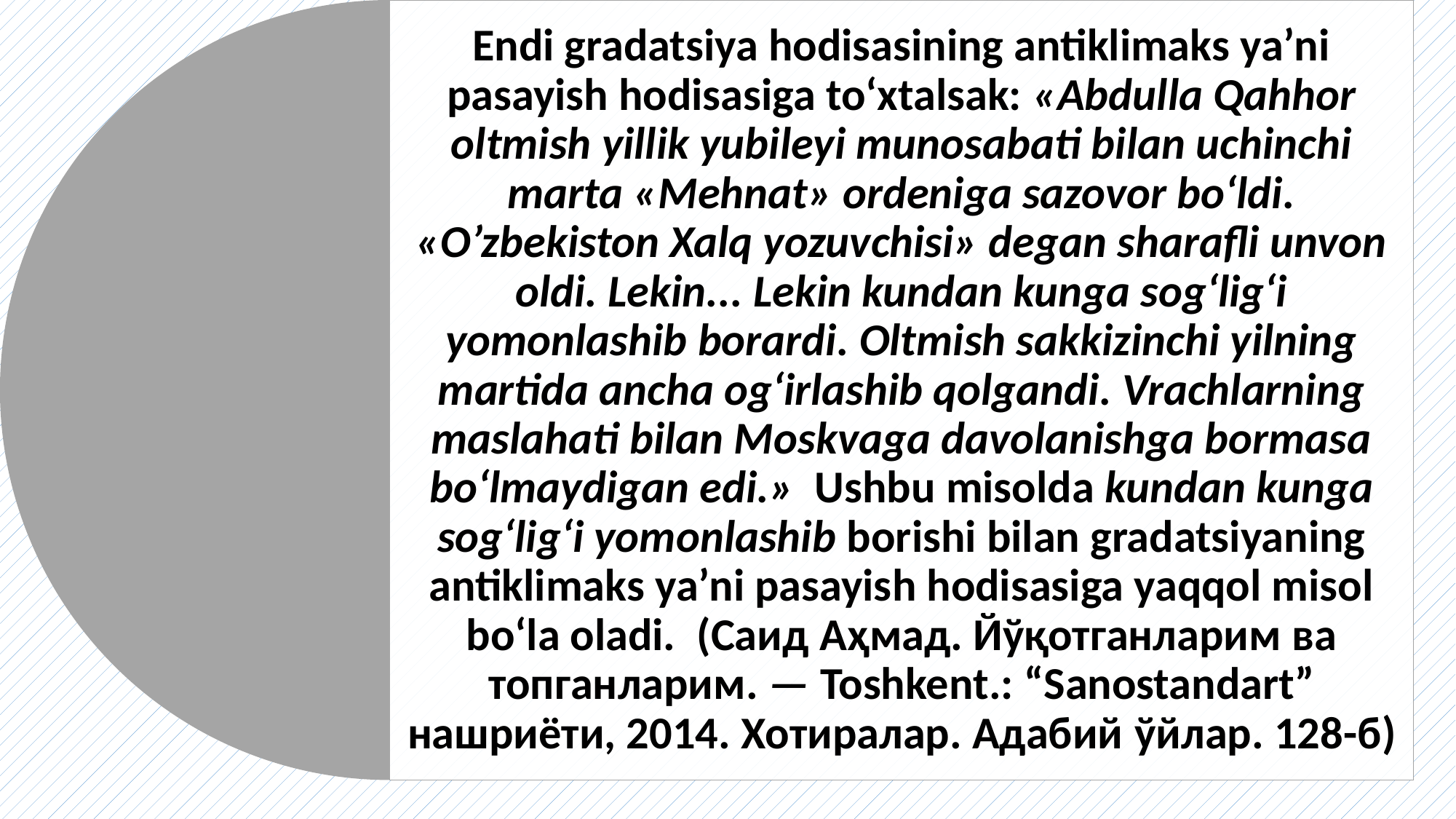

Endi gradatsiya hodisasining antiklimaks ya’ni pasayish hodisasiga to‘xtalsak: «Abdulla Qahhor oltmish yillik yubileyi munosabati bilan uchinchi marta «Mehnat» ordeniga sazovor bo‘ldi. «O’zbekiston Xalq yozuvchisi» degan sharafli unvon oldi. Lekin... Lekin kundan kunga sog‘lig‘i yomonlashib borardi. Oltmish sakkizinchi yilning martida ancha og‘irlashib qolgandi. Vrachlarning maslahati bilan Moskvaga davolanishga bormasa bo‘lmaydigan edi.»  Ushbu misolda kundan kunga sog‘lig‘i yomonlashib borishi bilan gradatsiyaning antiklimaks ya’ni pasayish hodisasiga yaqqol misol bo‘la oladi.  (Саид Аҳмад. Йўқотганларим ва топганларим. — Toshkent.: “Sanostandart” нашриёти, 2014. Хотиралар. Адабий ўйлар. 128-б)
#